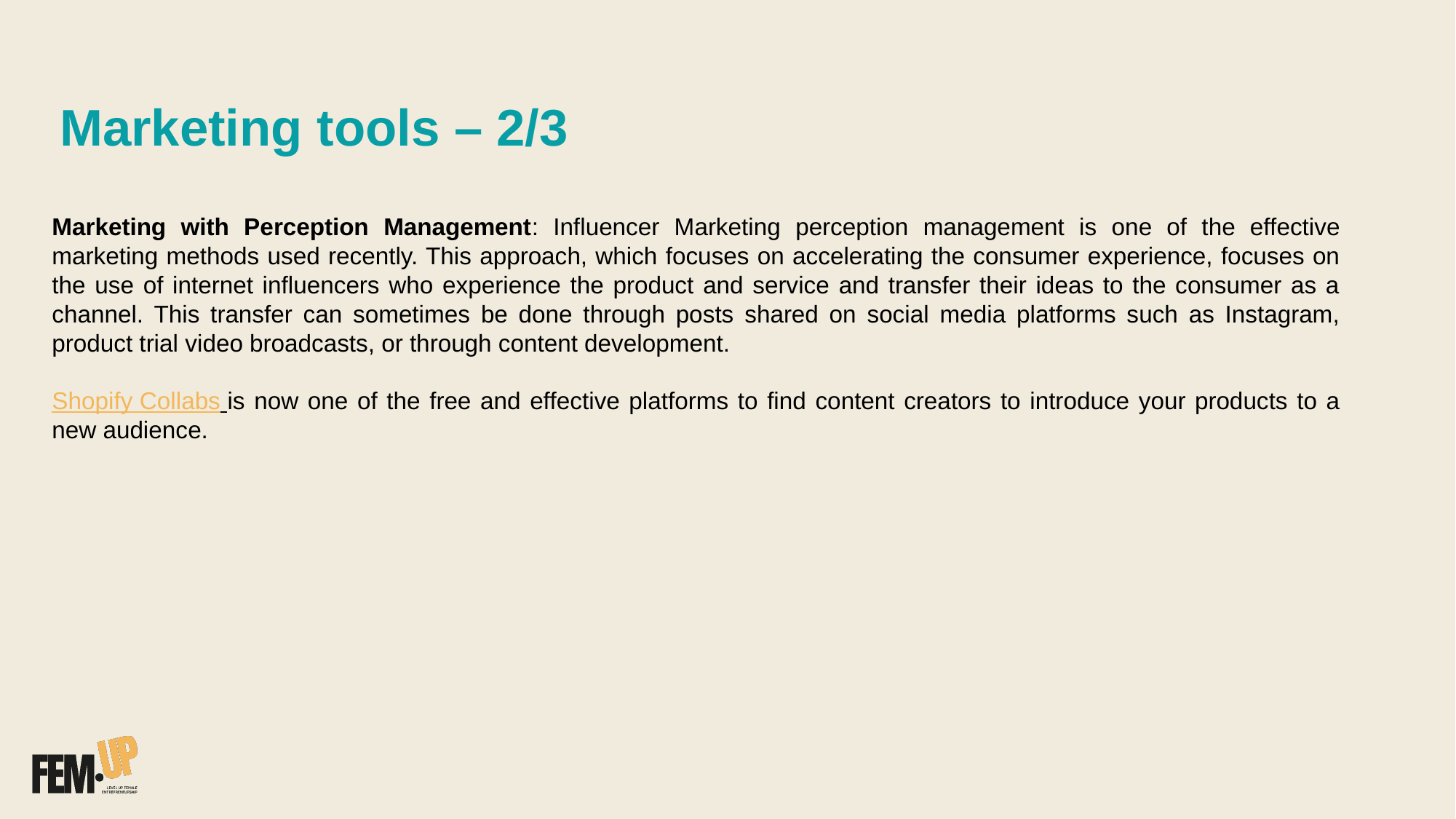

Marketing tools – 2/3​
Marketing with Perception Management: Influencer Marketing perception management is one of the effective marketing methods used recently. This approach, which focuses on accelerating the consumer experience, focuses on the use of internet influencers who experience the product and service and transfer their ideas to the consumer as a channel. This transfer can sometimes be done through posts shared on social media platforms such as Instagram, product trial video broadcasts, or through content development.​

Shopify Collabs is now one of the free and effective platforms to find content creators to introduce your products to a new audience.​